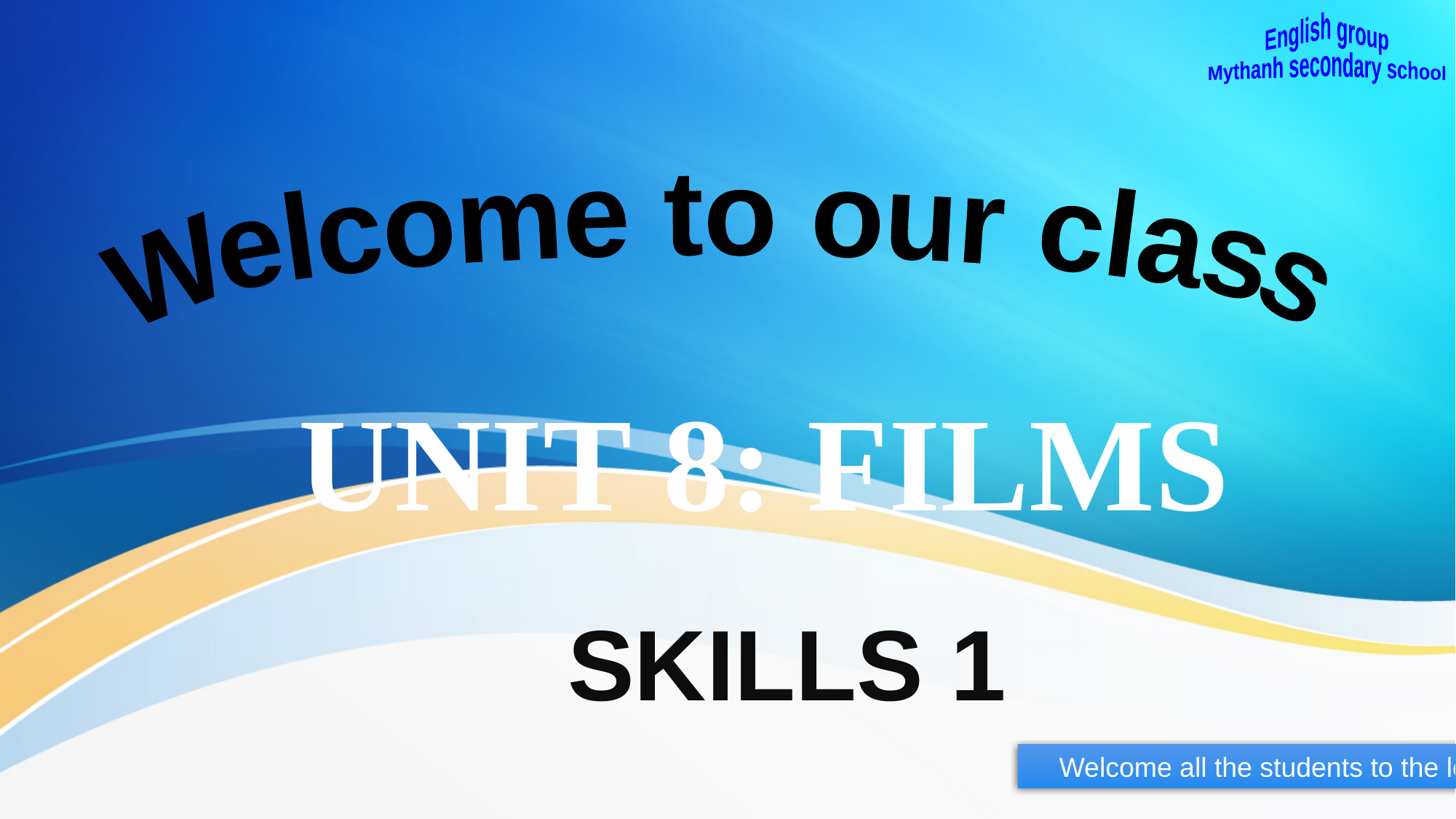

English group
Mythanh secondary school
Welcome to our class
UNIT 8: FILMS
SKILLS 1
    Welcome all the students to the lessons of English group - My Thanh Secondary school.